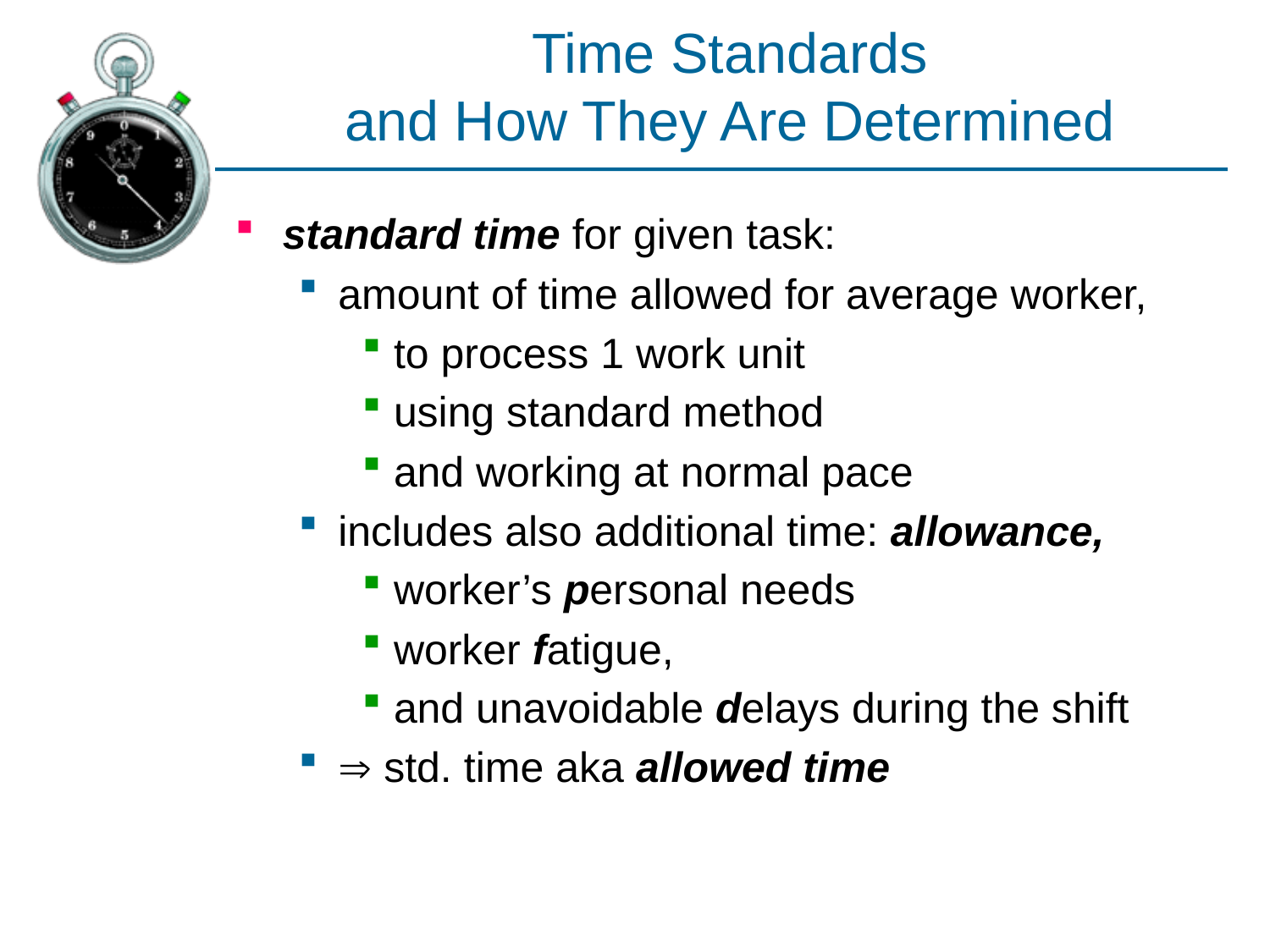

# Time Standards and How They Are Determined
standard time for given task:
amount of time allowed for average worker,
to process 1 work unit
using standard method
and working at normal pace
includes also additional time: allowance,
worker’s personal needs
worker fatigue,
and unavoidable delays during the shift
⇒ std. time aka allowed time